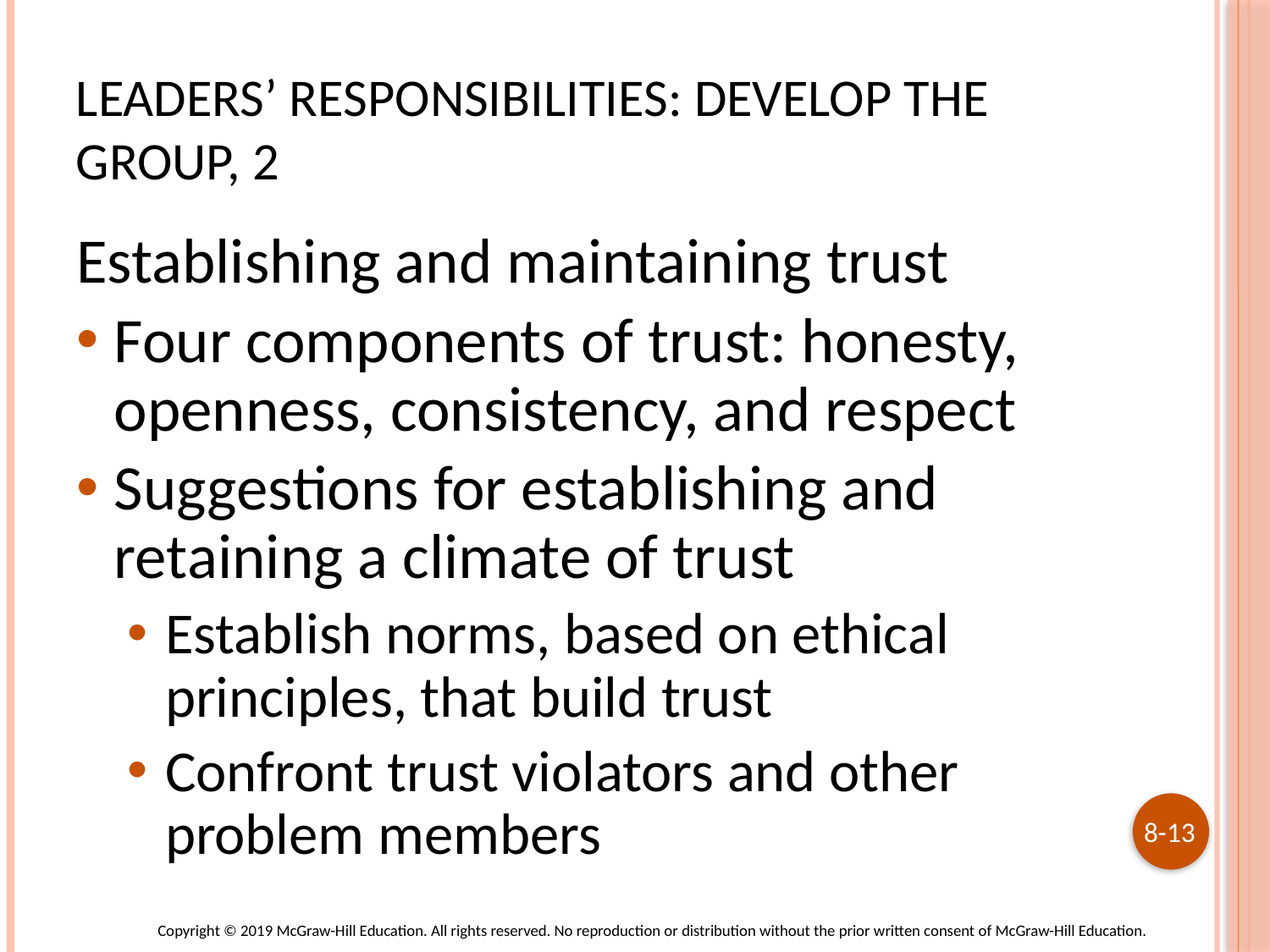

# Leaders’ Responsibilities: Develop the Group, 2
Establishing and maintaining trust
Four components of trust: honesty, openness, consistency, and respect
Suggestions for establishing and retaining a climate of trust
Establish norms, based on ethical principles, that build trust
Confront trust violators and other problem members